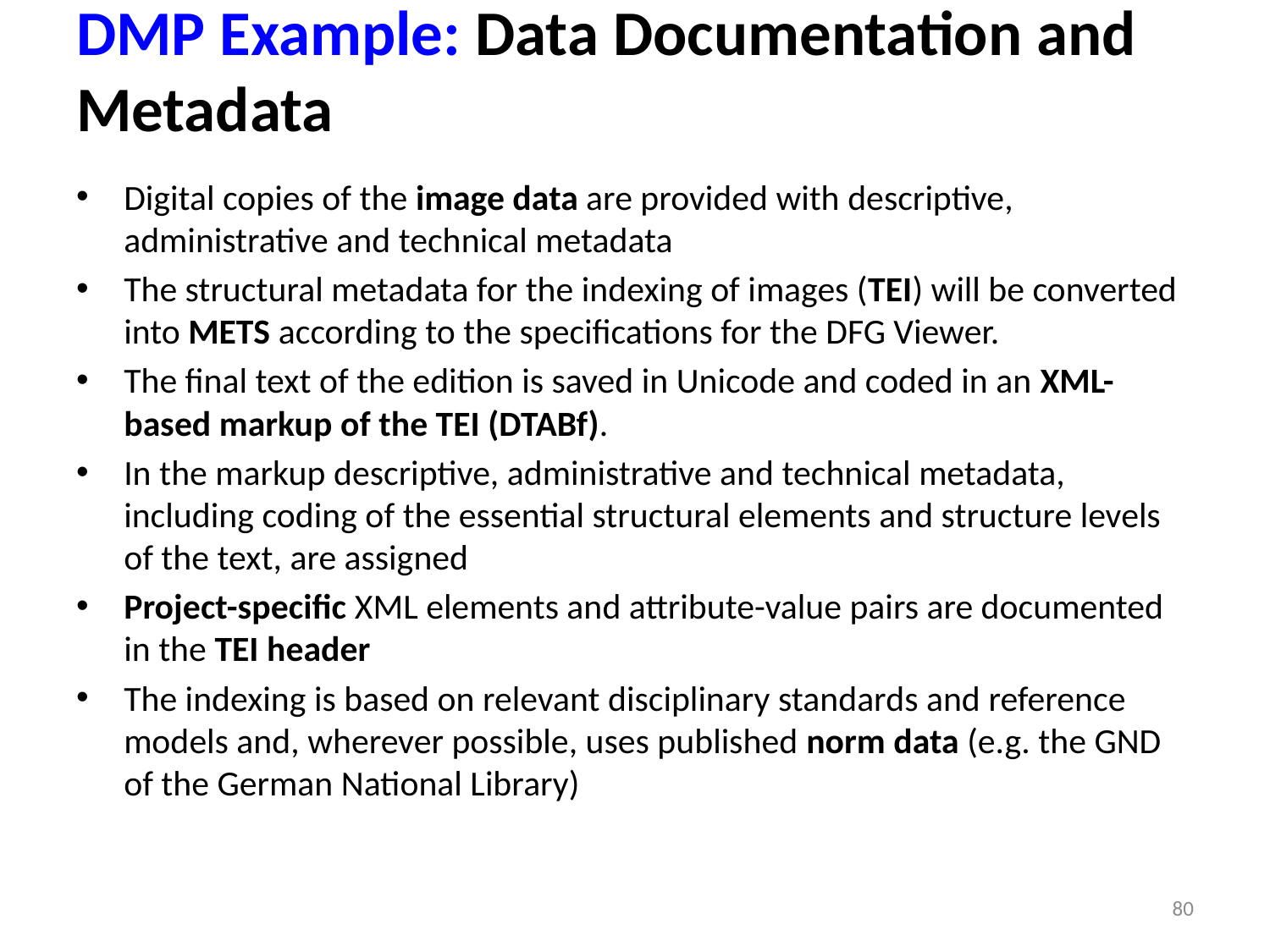

# DMP Example: Data Documentation and Metadata
Digital copies of the image data are provided with descriptive, administrative and technical metadata
The structural metadata for the indexing of images (TEI) will be converted into METS according to the specifications for the DFG Viewer.
The final text of the edition is saved in Unicode and coded in an XML-based markup of the TEI (DTABf).
In the markup descriptive, administrative and technical metadata, including coding of the essential structural elements and structure levels of the text, are assigned
Project-specific XML elements and attribute-value pairs are documented in the TEI header
The indexing is based on relevant disciplinary standards and reference models and, wherever possible, uses published norm data (e.g. the GND of the German National Library)

80